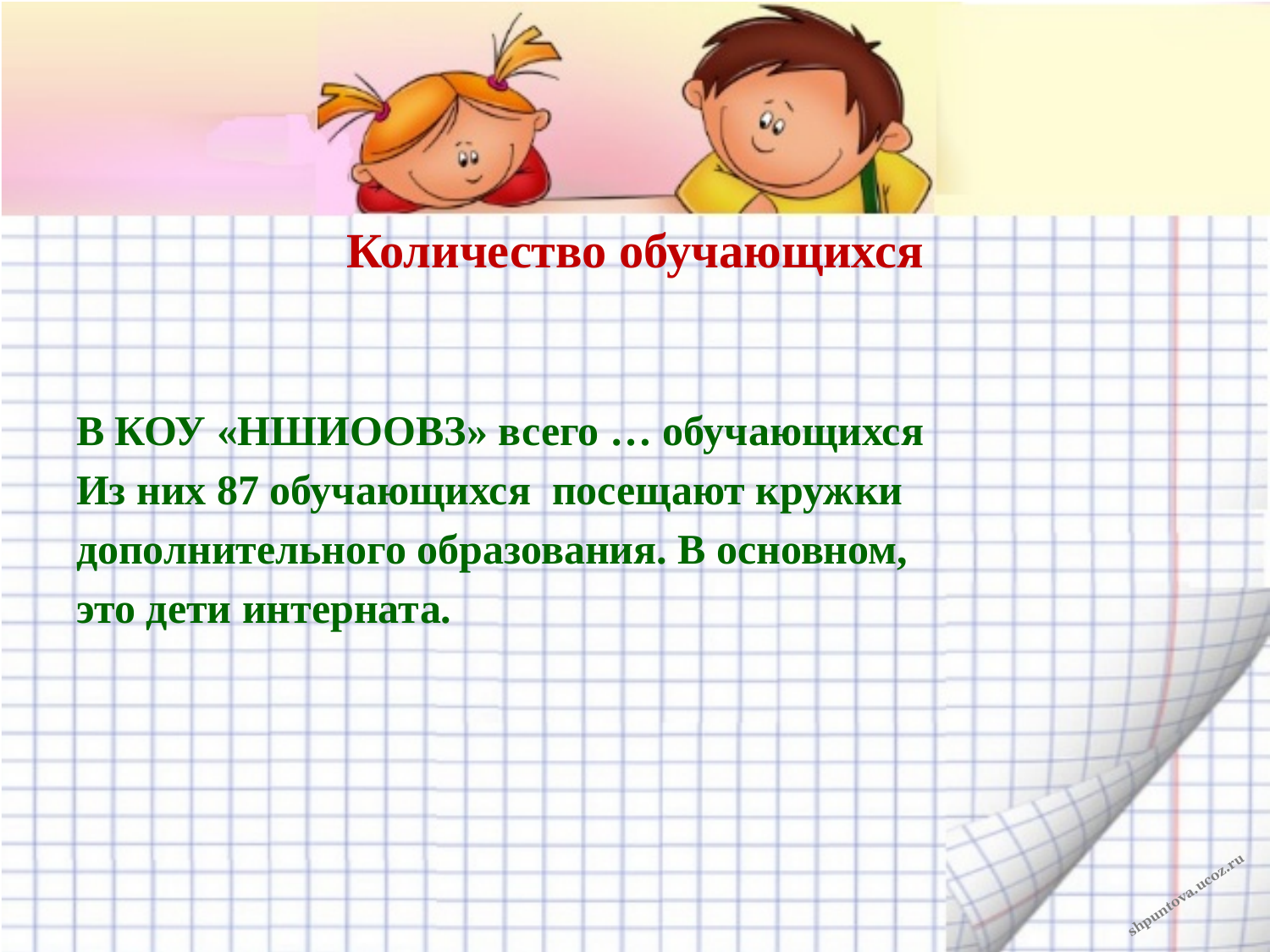

# Количество обучающихся
В КОУ «НШИООВЗ» всего … обучающихся
Из них 87 обучающихся  посещают кружки
дополнительного образования. В основном,
это дети интерната.